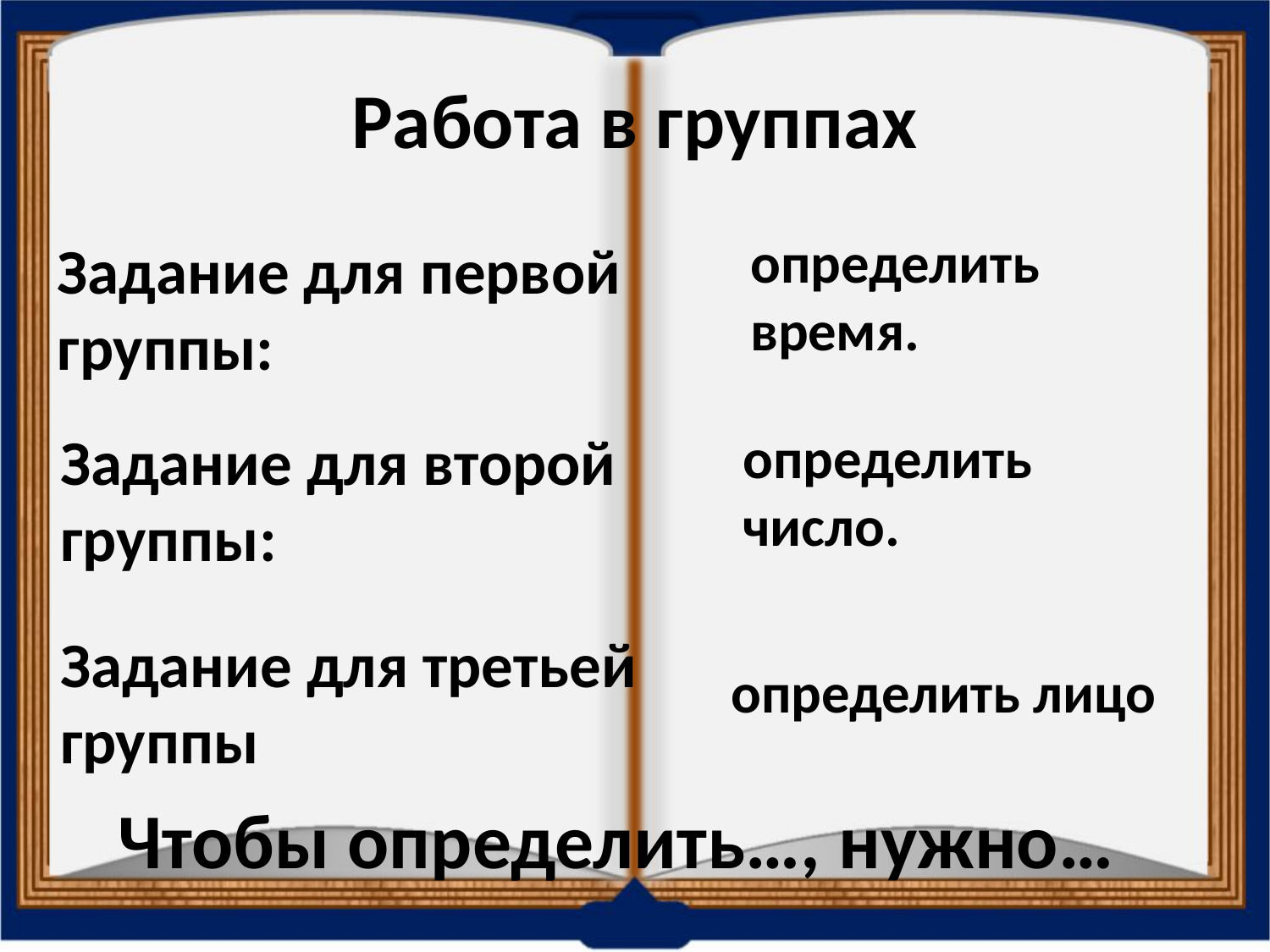

# Работа в группах
определить время.
Задание для первой группы:
Задание для второй
группы:
определить число.

Задание для третьей
группы
определить лицо
Чтобы определить…, нужно…